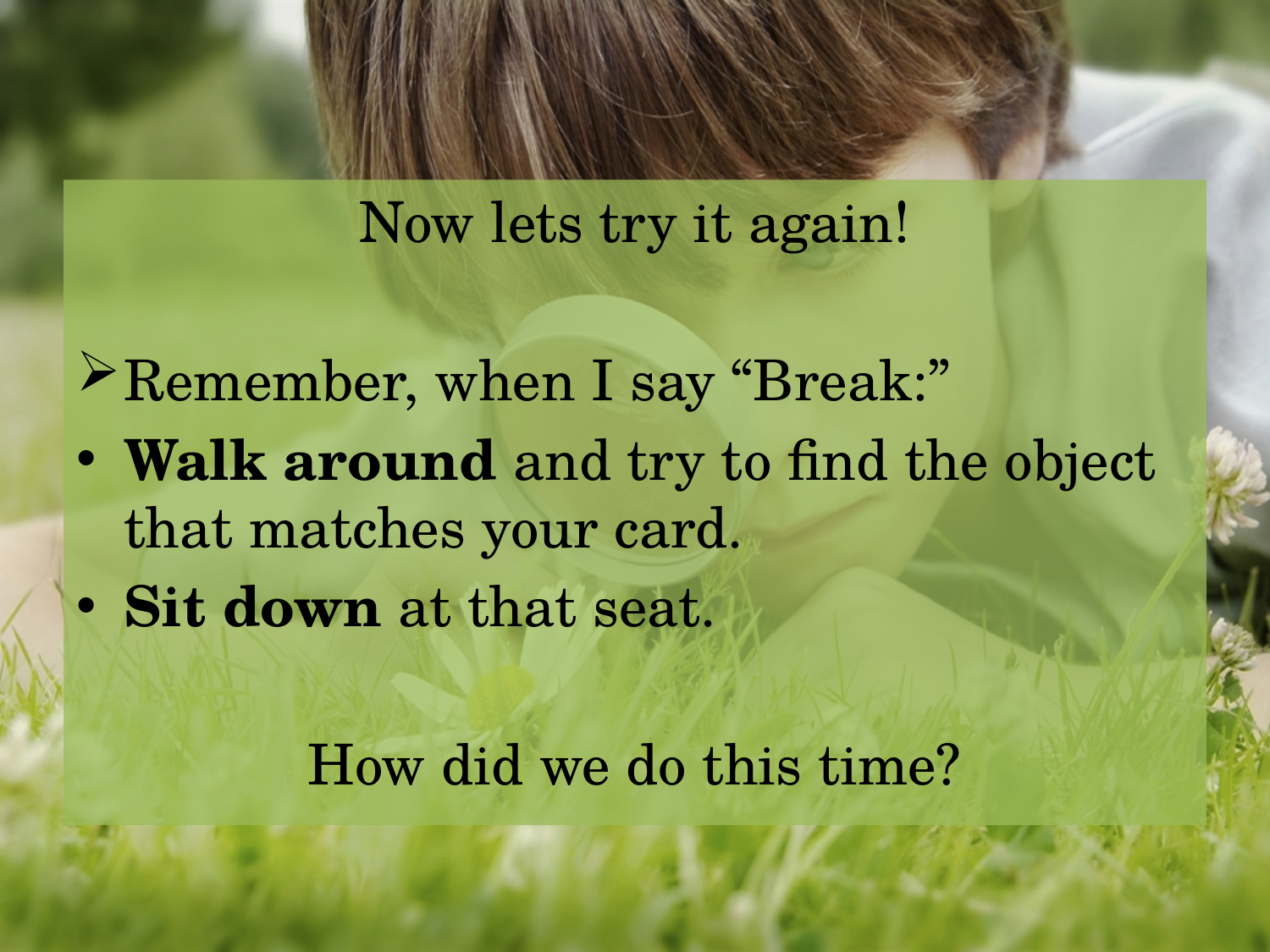

Now lets try it again!

Remember, when I say “Break:”
Walk around and try to find the object that matches your card.
Sit down at that seat.

How did we do this time?